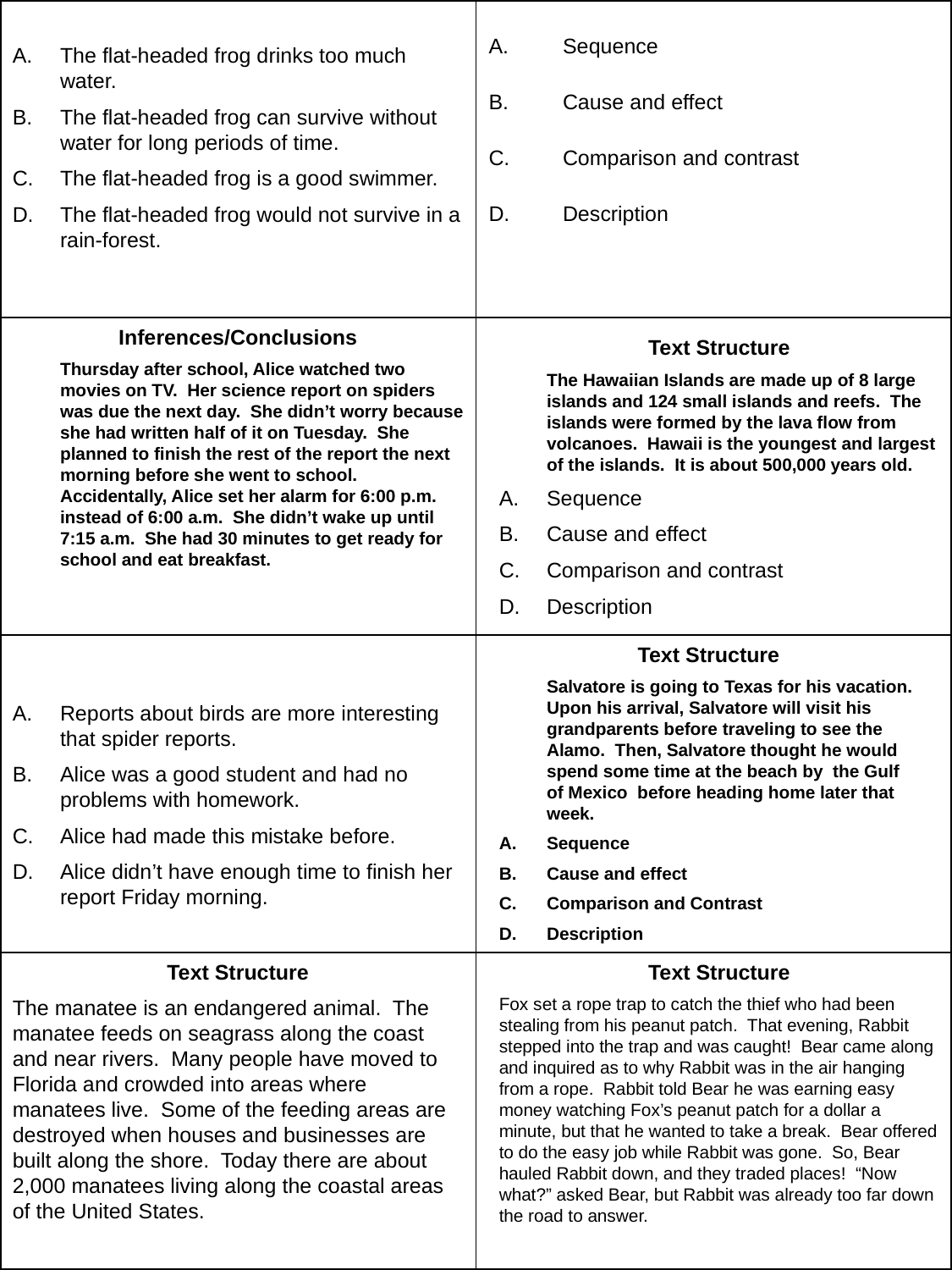

|  | Sequence Cause and effect Comparison and contrast Description |
| --- | --- |
|  |  |
|  |  |
|  |  |

The flat-headed frog drinks too much water.
The flat-headed frog can survive without water for long periods of time.
The flat-headed frog is a good swimmer.
The flat-headed frog would not survive in a rain-forest.

Inferences/Conclusions
	Thursday after school, Alice watched two movies on TV.  Her science report on spiders was due the next day.  She didn’t worry because she had written half of it on Tuesday.  She planned to finish the rest of the report the next morning before she went to school.  Accidentally, Alice set her alarm for 6:00 p.m. instead of 6:00 a.m.  She didn’t wake up until 7:15 a.m.  She had 30 minutes to get ready for school and eat breakfast.

Reports about birds are more interesting that spider reports.
Alice was a good student and had no problems with homework.
Alice had made this mistake before.
Alice didn’t have enough time to finish her report Friday morning.
Text Structure
	The Hawaiian Islands are made up of 8 large islands and 124 small islands and reefs.  The islands were formed by the lava flow from volcanoes.  Hawaii is the youngest and largest of the islands.  It is about 500,000 years old.
Sequence
Cause and effect
Comparison and contrast
Description
Text Structure
	Salvatore is going to Texas for his vacation.  Upon his arrival, Salvatore will visit his grandparents before traveling to see the Alamo.  Then, Salvatore thought he would spend some time at the beach by  the Gulf of Mexico  before heading home later that week.
Sequence
Cause and effect
Comparison and Contrast
Description

Text Structure
The manatee is an endangered animal.  The manatee feeds on seagrass along the coast and near rivers.  Many people have moved to Florida and crowded into areas where manatees live.  Some of the feeding areas are destroyed when houses and businesses are built along the shore.  Today there are about 2,000 manatees living along the coastal areas of the United States.
Text Structure
Fox set a rope trap to catch the thief who had been stealing from his peanut patch.  That evening, Rabbit stepped into the trap and was caught!  Bear came along and inquired as to why Rabbit was in the air hanging from a rope.  Rabbit told Bear he was earning easy money watching Fox’s peanut patch for a dollar a minute, but that he wanted to take a break.  Bear offered to do the easy job while Rabbit was gone.  So, Bear hauled Rabbit down, and they traded places!  “Now what?” asked Bear, but Rabbit was already too far down the road to answer.